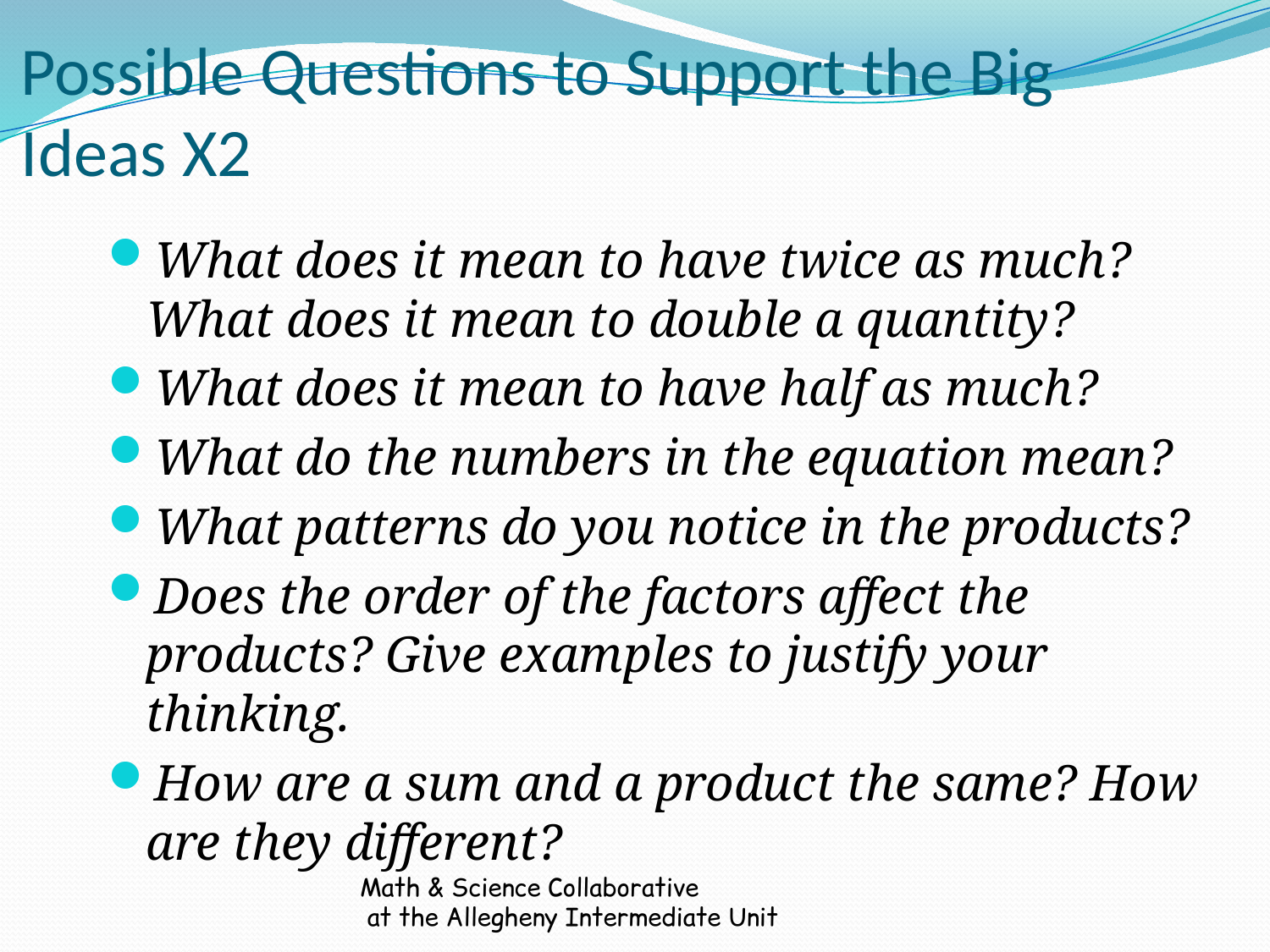

# Possible Questions to Support the Big Ideas X2
What does it mean to have twice as much? What does it mean to double a quantity?
What does it mean to have half as much?
What do the numbers in the equation mean?
What patterns do you notice in the products?
Does the order of the factors affect the products? Give examples to justify your thinking.
How are a sum and a product the same? How are they different?
Math & Science Collaborative
 at the Allegheny Intermediate Unit